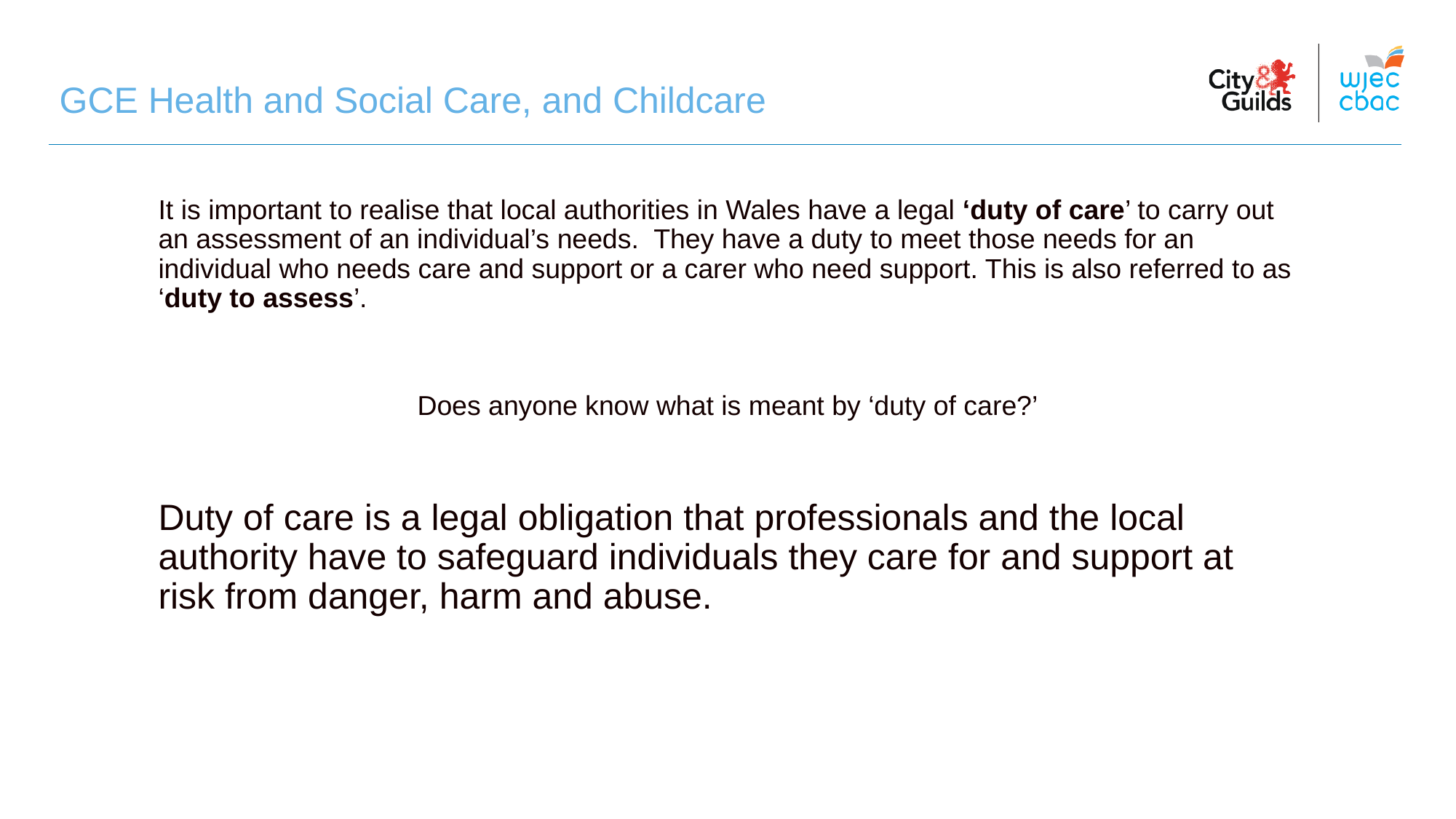

# GCE Health and Social Care, and Childcare
It is important to realise that local authorities in Wales have a legal ‘duty of care’ to carry out an assessment of an individual’s needs.  They have a duty to meet those needs for an individual who needs care and support or a carer who need support. This is also referred to as ‘duty to assess’.

Does anyone know what is meant by ‘duty of care?’

Duty of care is a legal obligation that professionals and the local authority have to safeguard individuals they care for and support at risk from danger, harm and abuse.